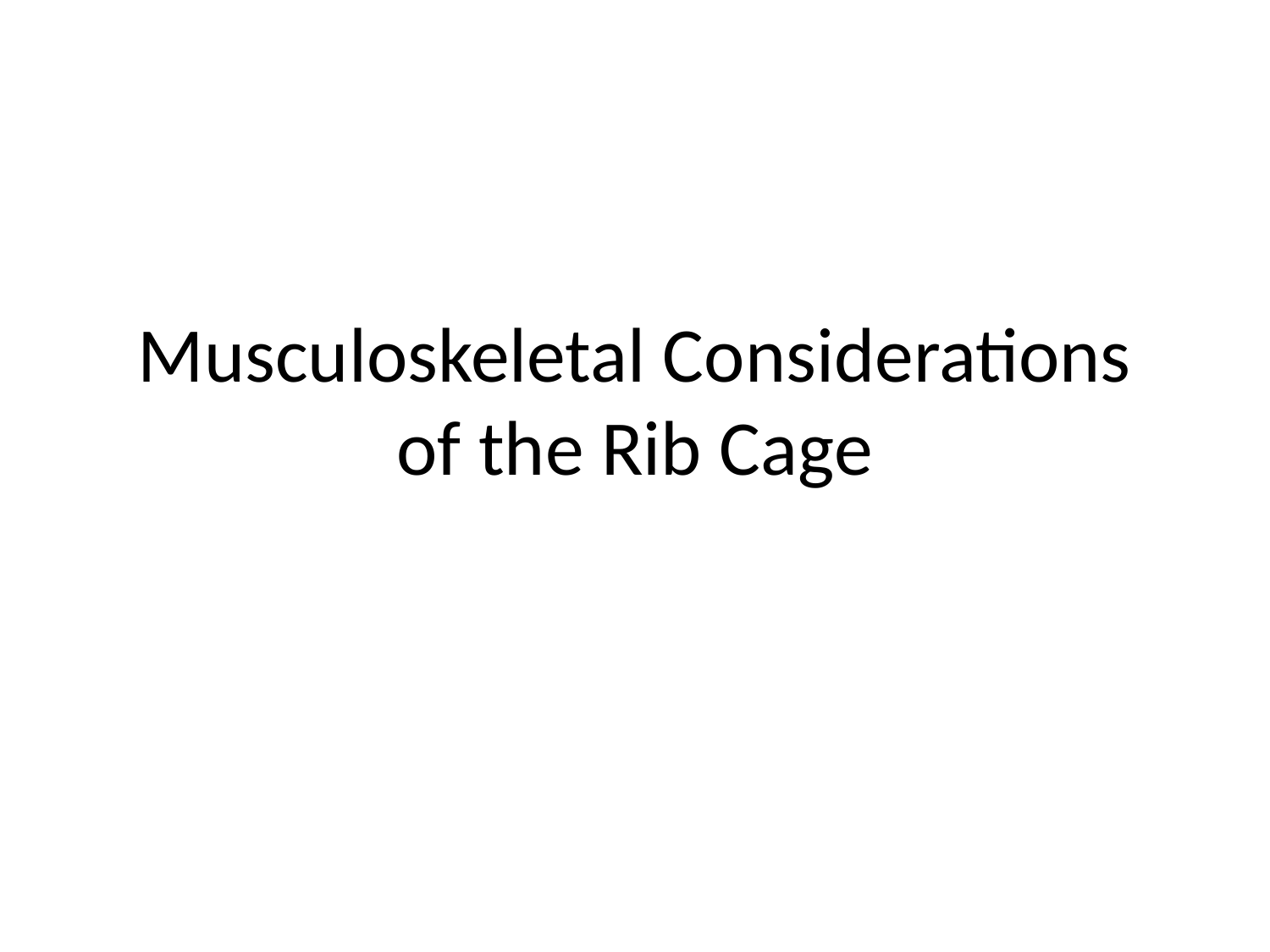

# Musculoskeletal Considerations of the Rib Cage